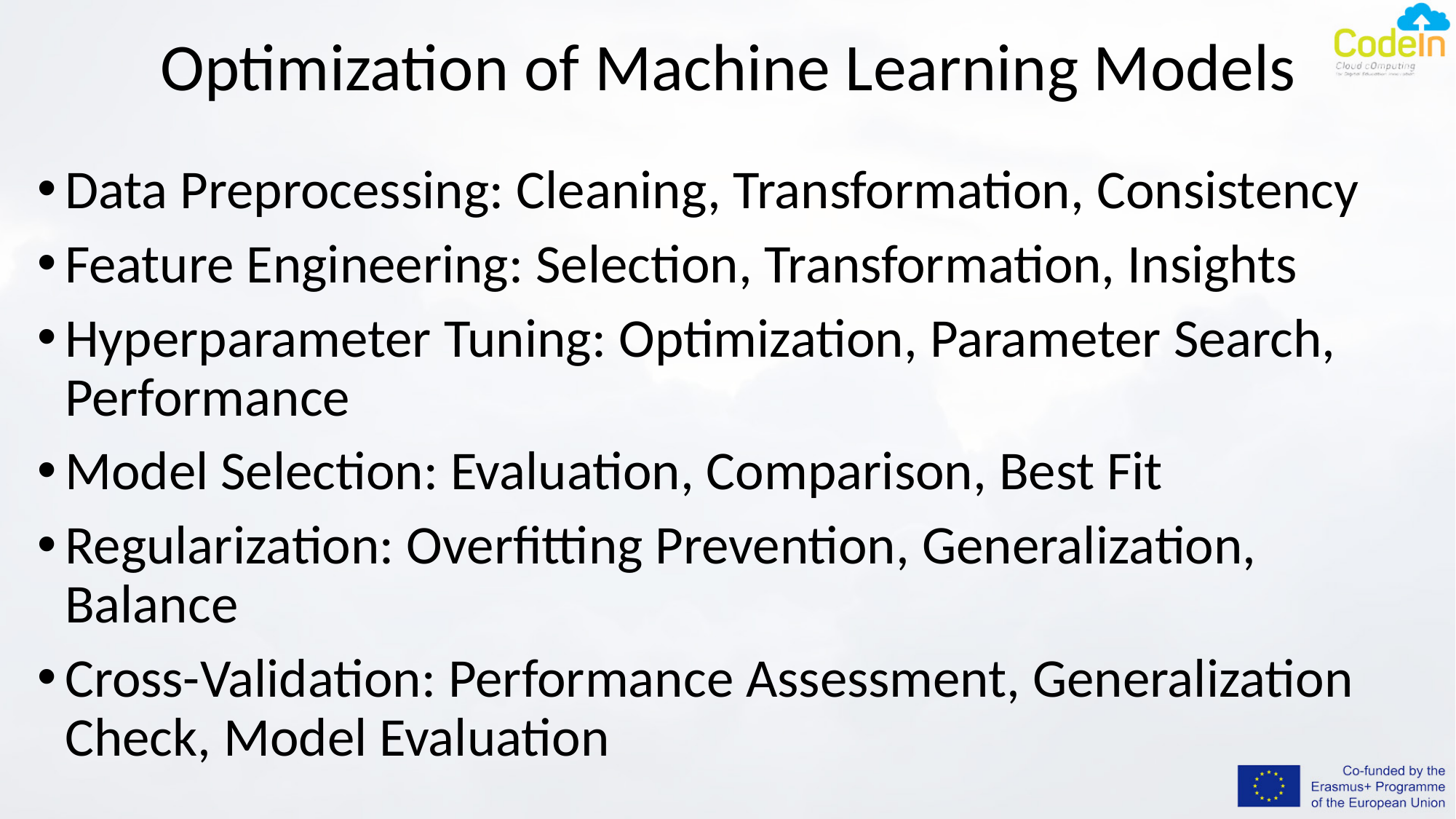

# Optimization of Machine Learning Models
Data Preprocessing: Cleaning, Transformation, Consistency
Feature Engineering: Selection, Transformation, Insights
Hyperparameter Tuning: Optimization, Parameter Search, Performance
Model Selection: Evaluation, Comparison, Best Fit
Regularization: Overfitting Prevention, Generalization, Balance
Cross-Validation: Performance Assessment, Generalization Check, Model Evaluation